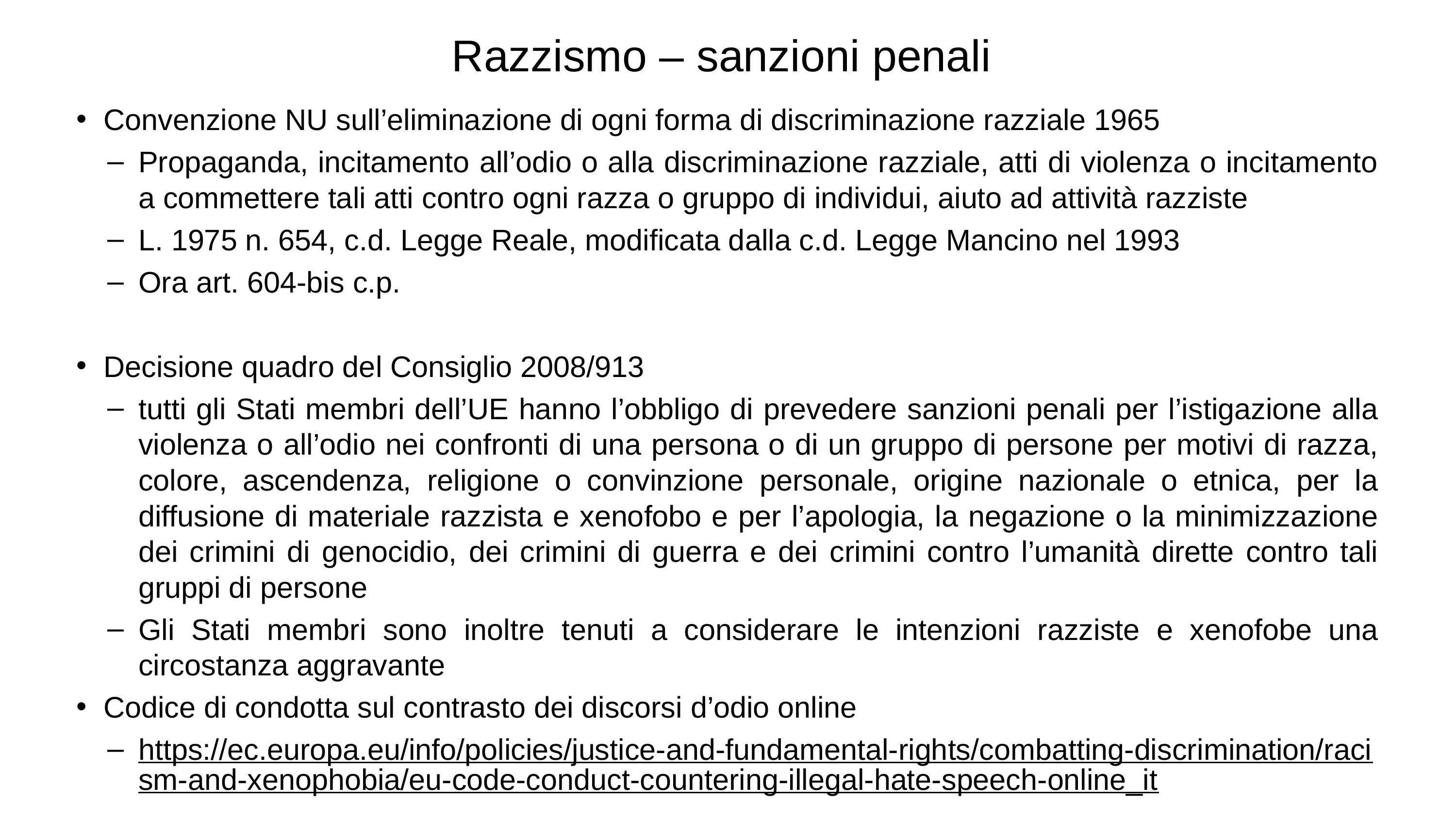

# Razzismo – sanzioni penali
Convenzione NU sull’eliminazione di ogni forma di discriminazione razziale 1965
Propaganda, incitamento all’odio o alla discriminazione razziale, atti di violenza o incitamento a commettere tali atti contro ogni razza o gruppo di individui, aiuto ad attività razziste
L. 1975 n. 654, c.d. Legge Reale, modificata dalla c.d. Legge Mancino nel 1993
Ora art. 604-bis c.p.

Decisione quadro del Consiglio 2008/913
tutti gli Stati membri dell’UE hanno l’obbligo di prevedere sanzioni penali per l’istigazione alla violenza o all’odio nei confronti di una persona o di un gruppo di persone per motivi di razza, colore, ascendenza, religione o convinzione personale, origine nazionale o etnica, per la diffusione di materiale razzista e xenofobo e per l’apologia, la negazione o la minimizzazione dei crimini di genocidio, dei crimini di guerra e dei crimini contro l’umanità dirette contro tali gruppi di persone
Gli Stati membri sono inoltre tenuti a considerare le intenzioni razziste e xenofobe una circostanza aggravante
Codice di condotta sul contrasto dei discorsi d’odio online
https://ec.europa.eu/info/policies/justice-and-fundamental-rights/combatting-discrimination/racism-and-xenophobia/eu-code-conduct-countering-illegal-hate-speech-online_it